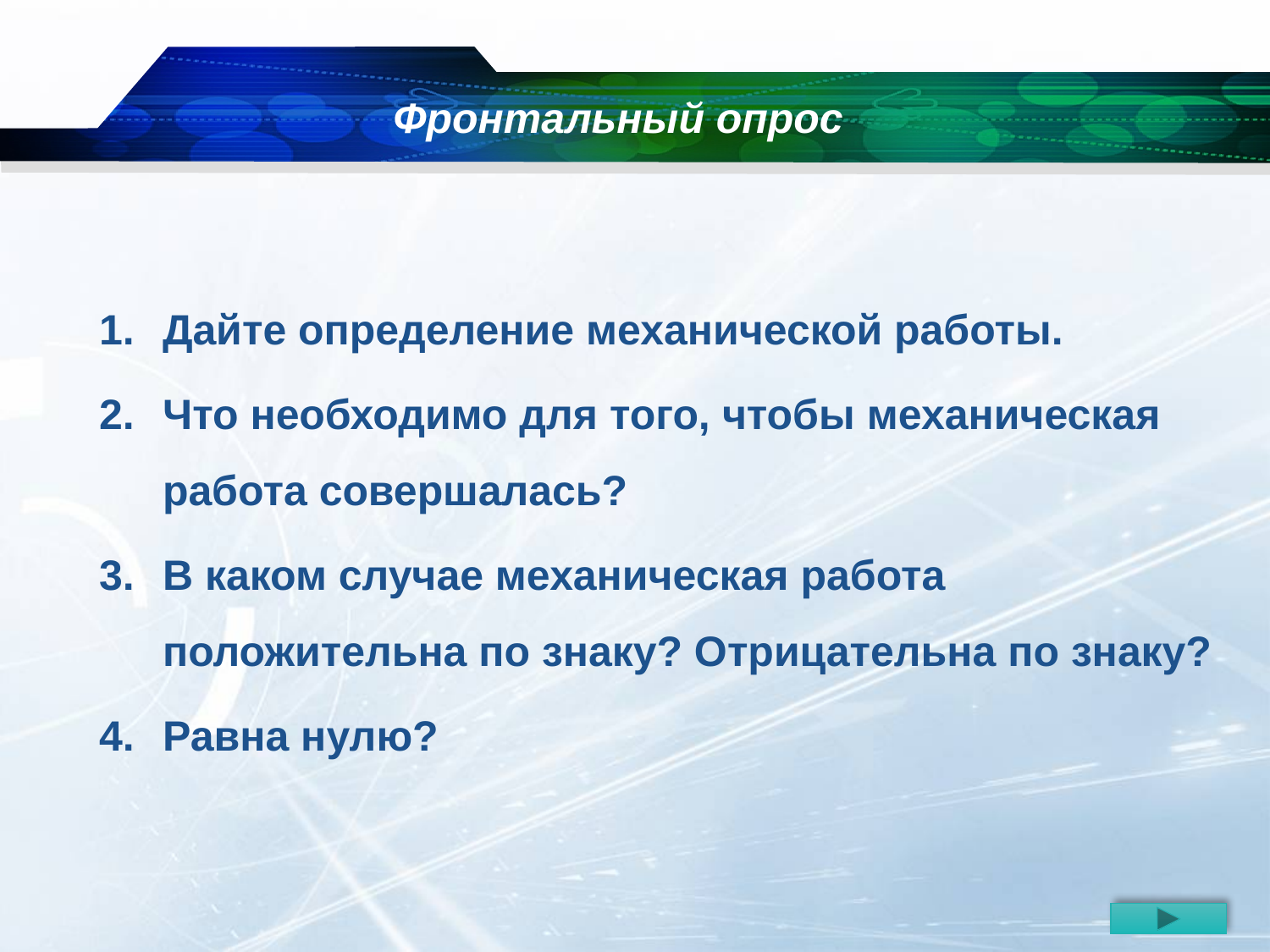

Фронтальный опрос
Дайте определение механической работы.
Что необходимо для того, чтобы механическая работа совершалась?
В каком случае механическая работа положительна по знаку? Отрицательна по знаку?
Равна нулю?